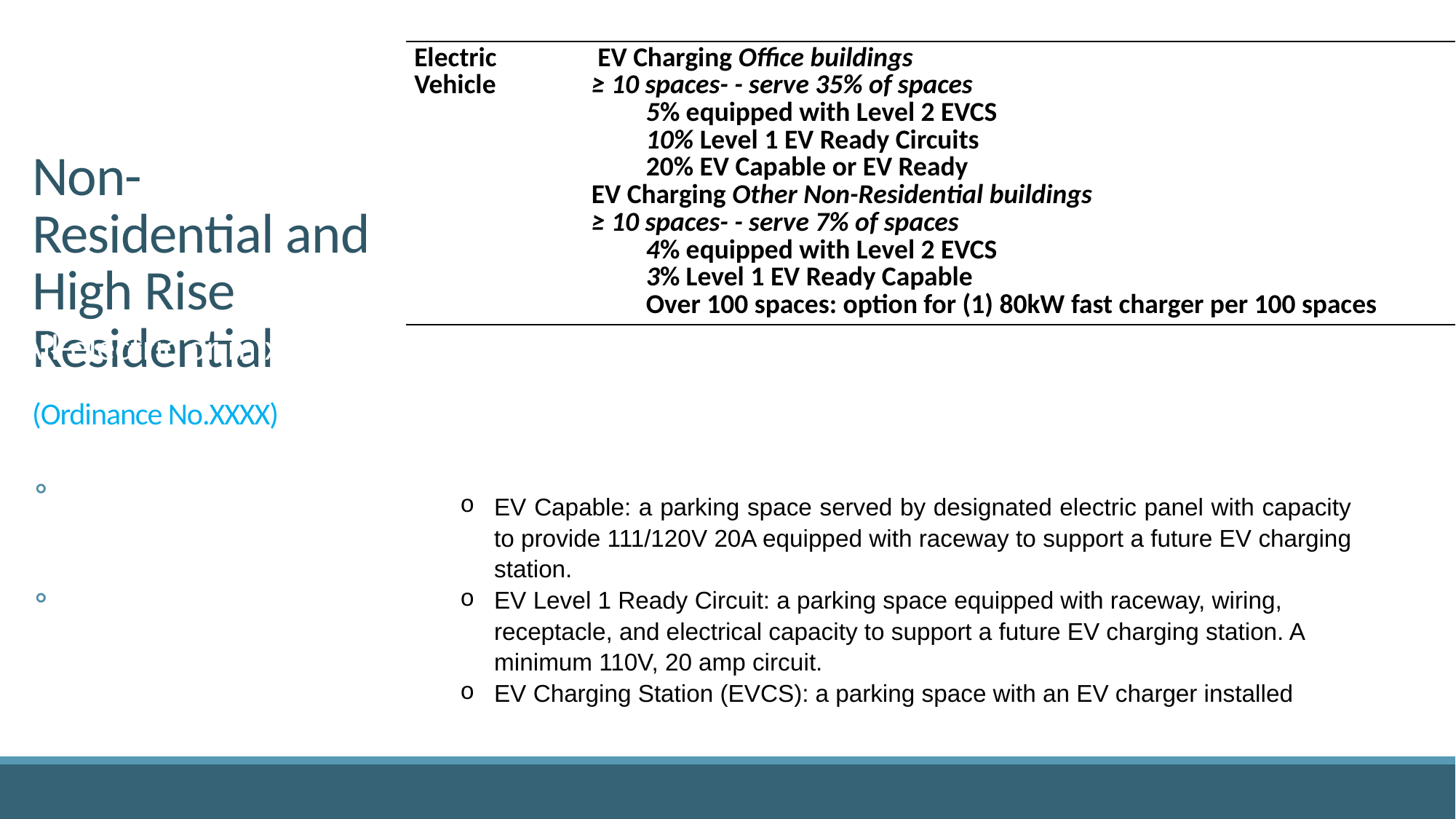

| Electric Vehicle | EV Charging Office buildings ≥ 10 spaces- - serve 35% of spaces 5% equipped with Level 2 EVCS  10% Level 1 EV Ready Circuits 20% EV Capable or EV Ready EV Charging Other Non-Residential buildings ≥ 10 spaces- - serve 7% of spaces 4% equipped with Level 2 EVCS  3% Level 1 EV Ready Capable Over 100 spaces: option for (1) 80kW fast charger per 100 spaces |
| --- | --- |
# Non- Residential and High Rise Residential (Ordinance No.XXXX)
All-electric or mixed-fuel?
Plan Review
Electric Vehicles?
Inspection
Discuss

EV Capable: a parking space served by designated electric panel with capacity to provide 111/120V 20A equipped with raceway to support a future EV charging station.
EV Level 1 Ready Circuit: a parking space equipped with raceway, wiring, receptacle, and electrical capacity to support a future EV charging station. A minimum 110V, 20 amp circuit.
EV Charging Station (EVCS): a parking space with an EV charger installed